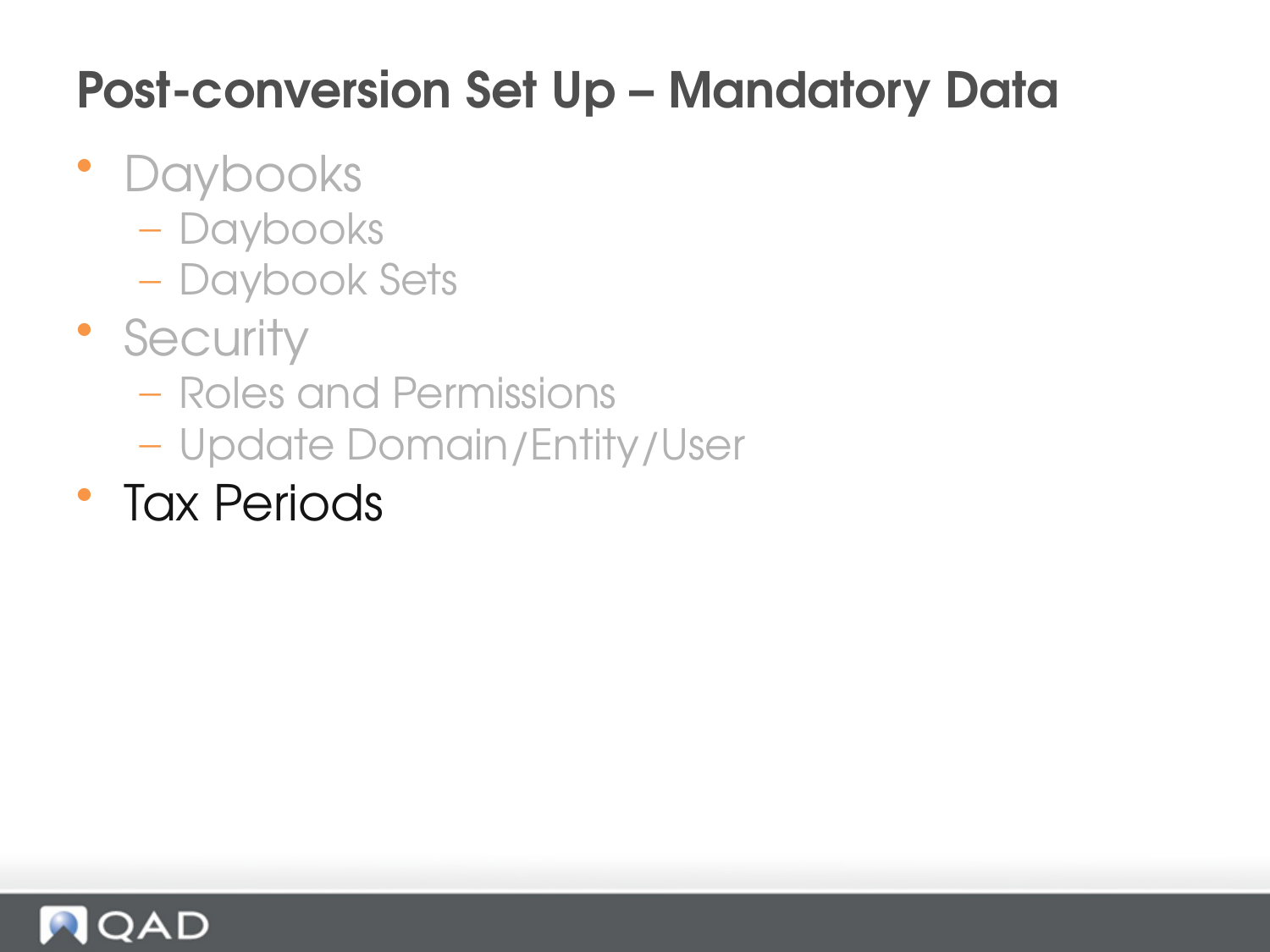

# Post-conversion Set Up – Mandatory Data

Daybooks
Daybooks
Daybook Sets
Security
Roles and Permissions
Update Domain/Entity/User
Tax Periods